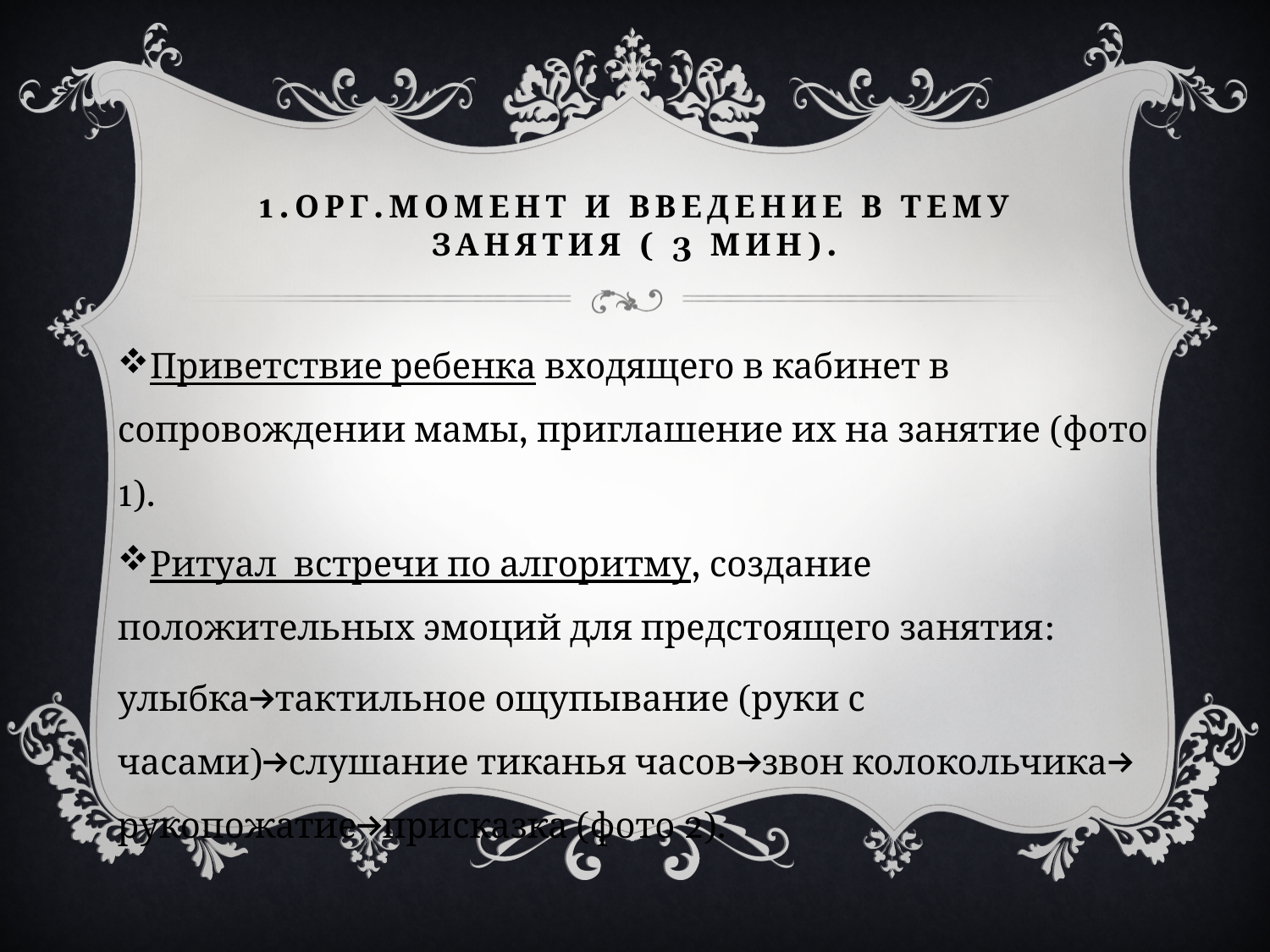

# 1.Орг.момент и введение в тему занятия ( 3 мин).
Приветствие ребенка входящего в кабинет в сопровождении мамы, приглашение их на занятие (фото 1).
Ритуал  встречи по алгоритму, создание положительных эмоций для предстоящего занятия:
улыбка→тактильное ощупывание (руки с часами)→слушание тиканья часов→звон колокольчика→ рукопожатие→присказка (фото 2).